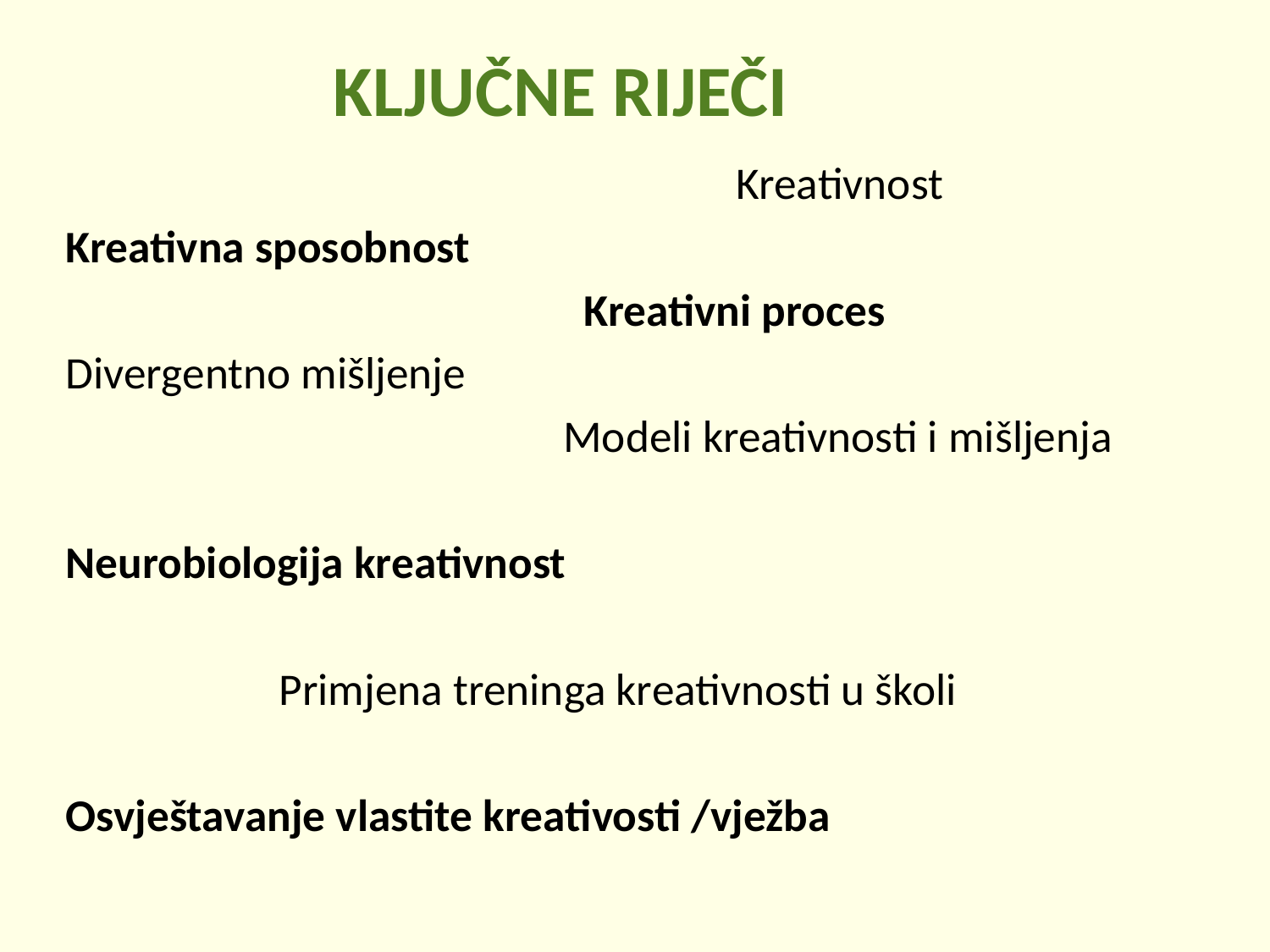

# KLJUČNE RIJEČI
                                                                  Kreativnost
Kreativna sposobnost
                                                   Kreativni proces
Divergentno mišljenje
                                                 Modeli kreativnosti i mišljenja

Neurobiologija kreativnost

                     Primjena treninga kreativnosti u školi

Osvještavanje vlastite kreativosti /vježba